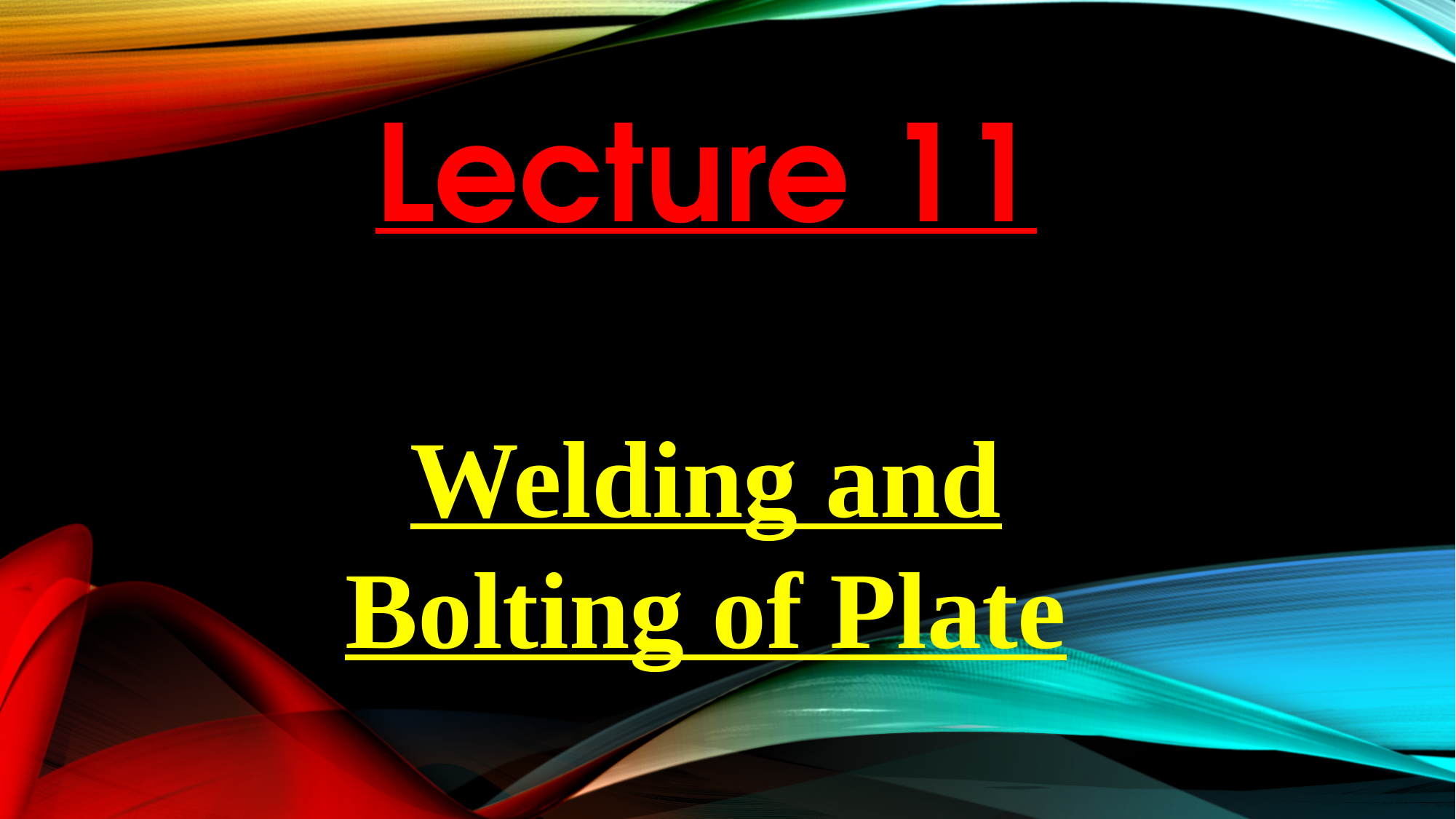

Lecture 11

Welding and Bolting of Plate